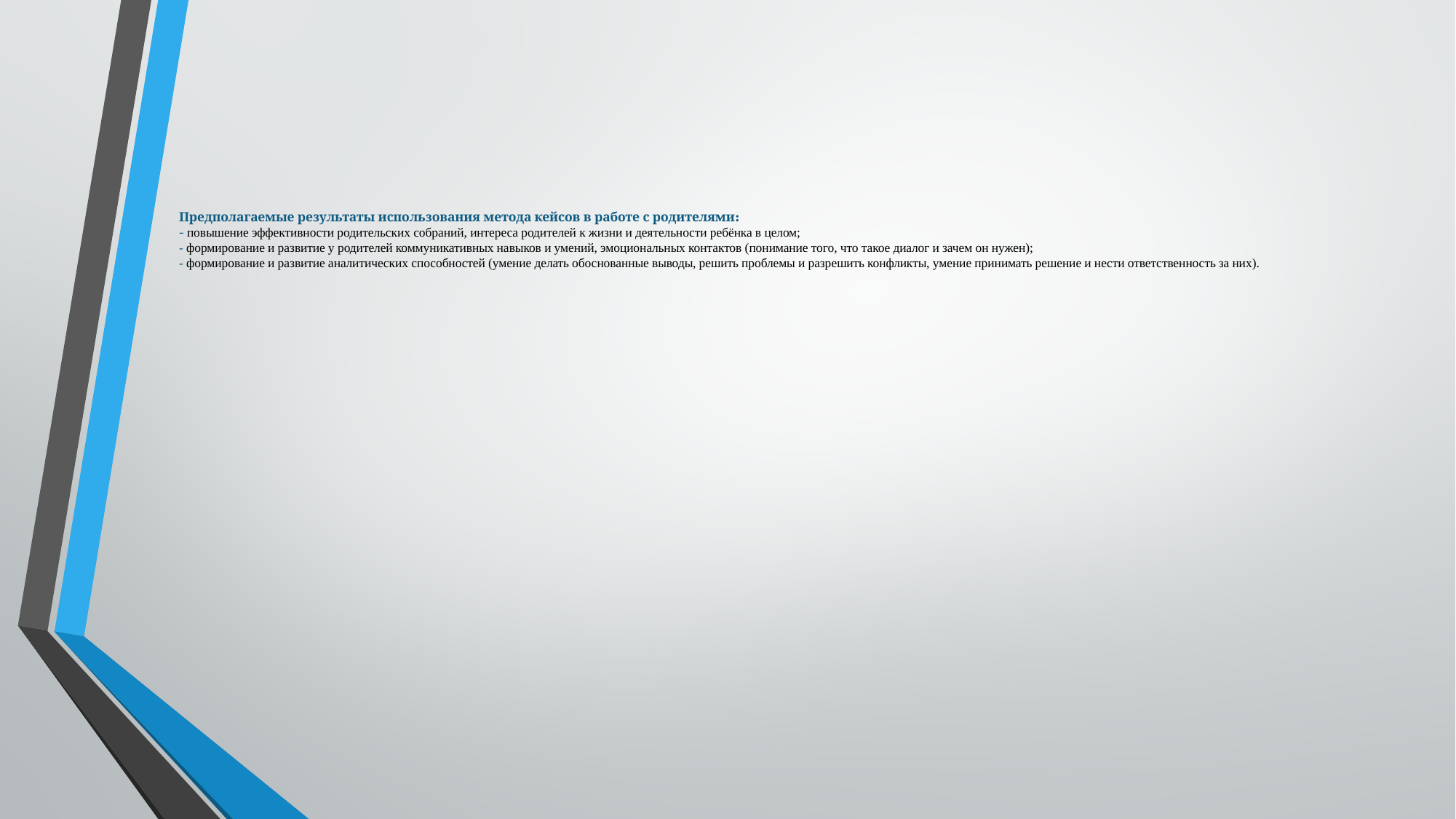

# Предполагаемые результаты использования метода кейсов в работе с родителями: - повышение эффективности родительских собраний, интереса родителей к жизни и деятельности ребёнка в целом; - формирование и развитие у родителей коммуникативных навыков и умений, эмоциональных контактов (понимание того, что такое диалог и зачем он нужен); - формирование и развитие аналитических способностей (умение делать обоснованные выводы, решить проблемы и разрешить конфликты, умение принимать решение и нести ответственность за них).